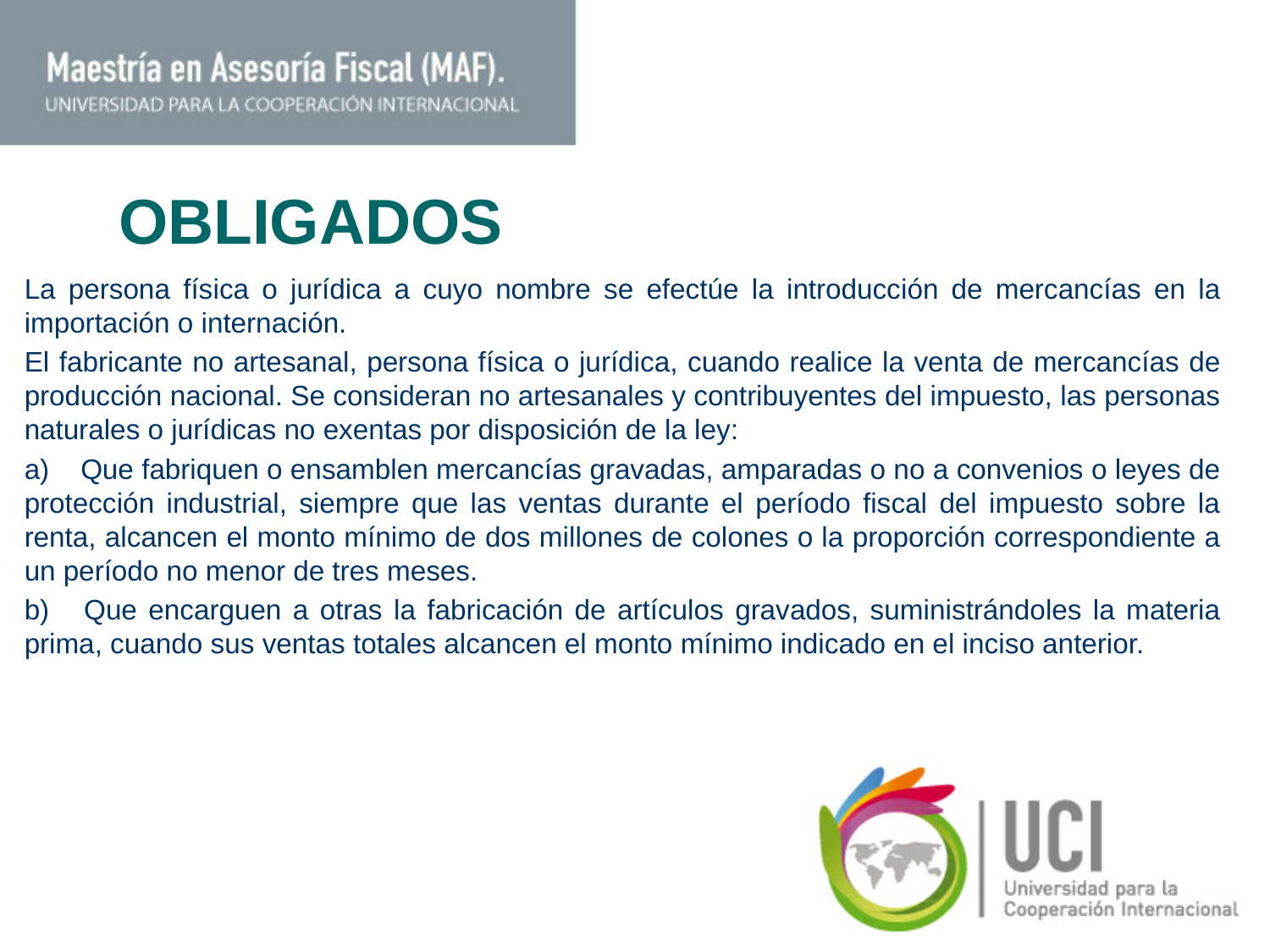

# OBLIGADOS
La persona física o jurídica a cuyo nombre se efectúe la introducción de mercancías en la importación o internación.
El fabricante no artesanal, persona física o jurídica, cuando realice la venta de mercancías de producción nacional. Se consideran no artesanales y contribuyentes del impuesto, las personas naturales o jurídicas no exentas por disposición de la ley:
a)    Que fabriquen o ensamblen mercancías gravadas, amparadas o no a convenios o leyes de protección industrial, siempre que las ventas durante el período fiscal del impuesto sobre la renta, alcancen el monto mínimo de dos millones de colones o la proporción correspondiente a un período no menor de tres meses.
b)    Que encarguen a otras la fabricación de artículos gravados, suministrándoles la materia prima, cuando sus ventas totales alcancen el monto mínimo indicado en el inciso anterior.

7